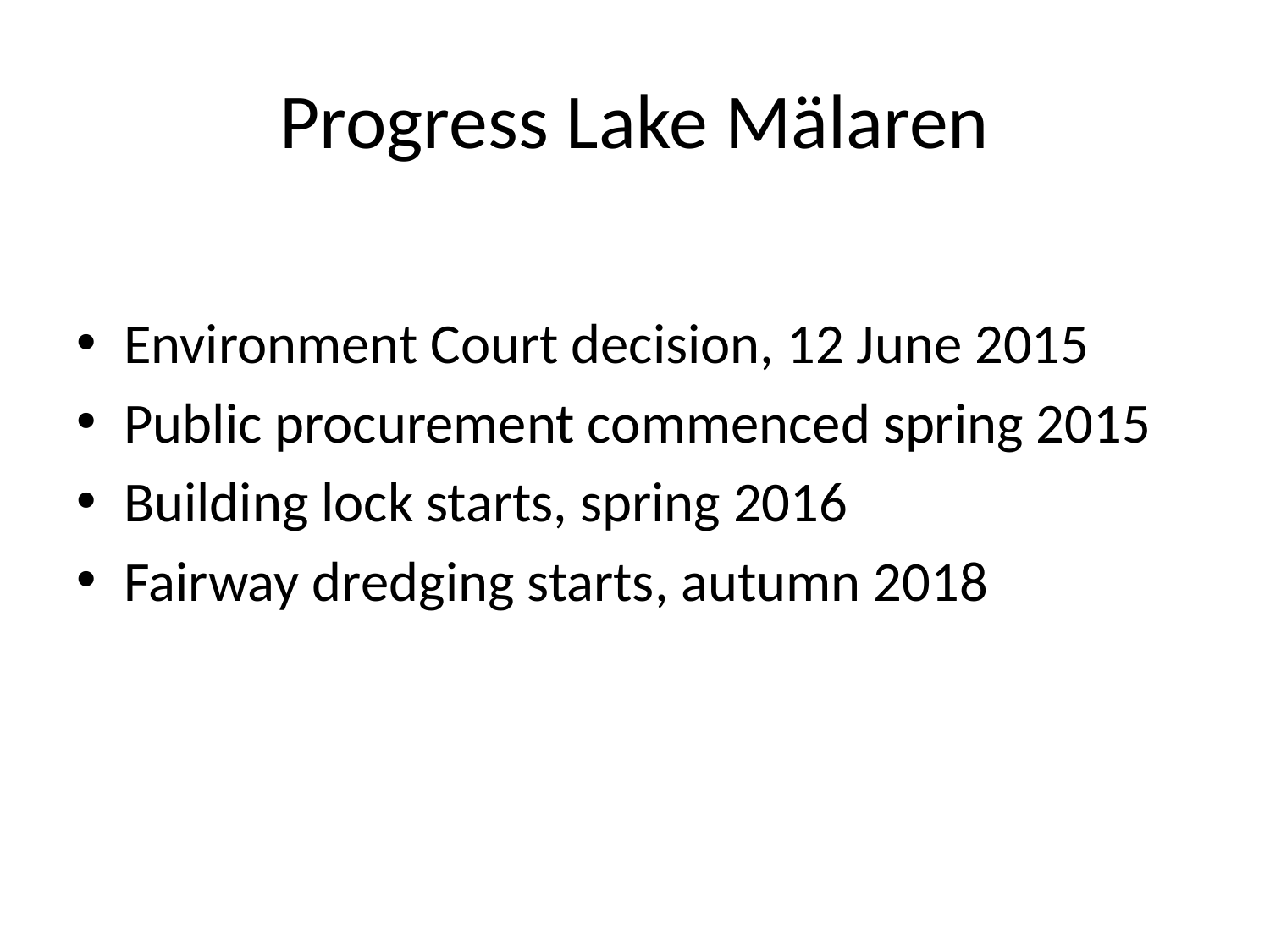

# Progress Lake Mälaren

Environment Court decision, 12 June 2015
Public procurement commenced spring 2015
Building lock starts, spring 2016
Fairway dredging starts, autumn 2018